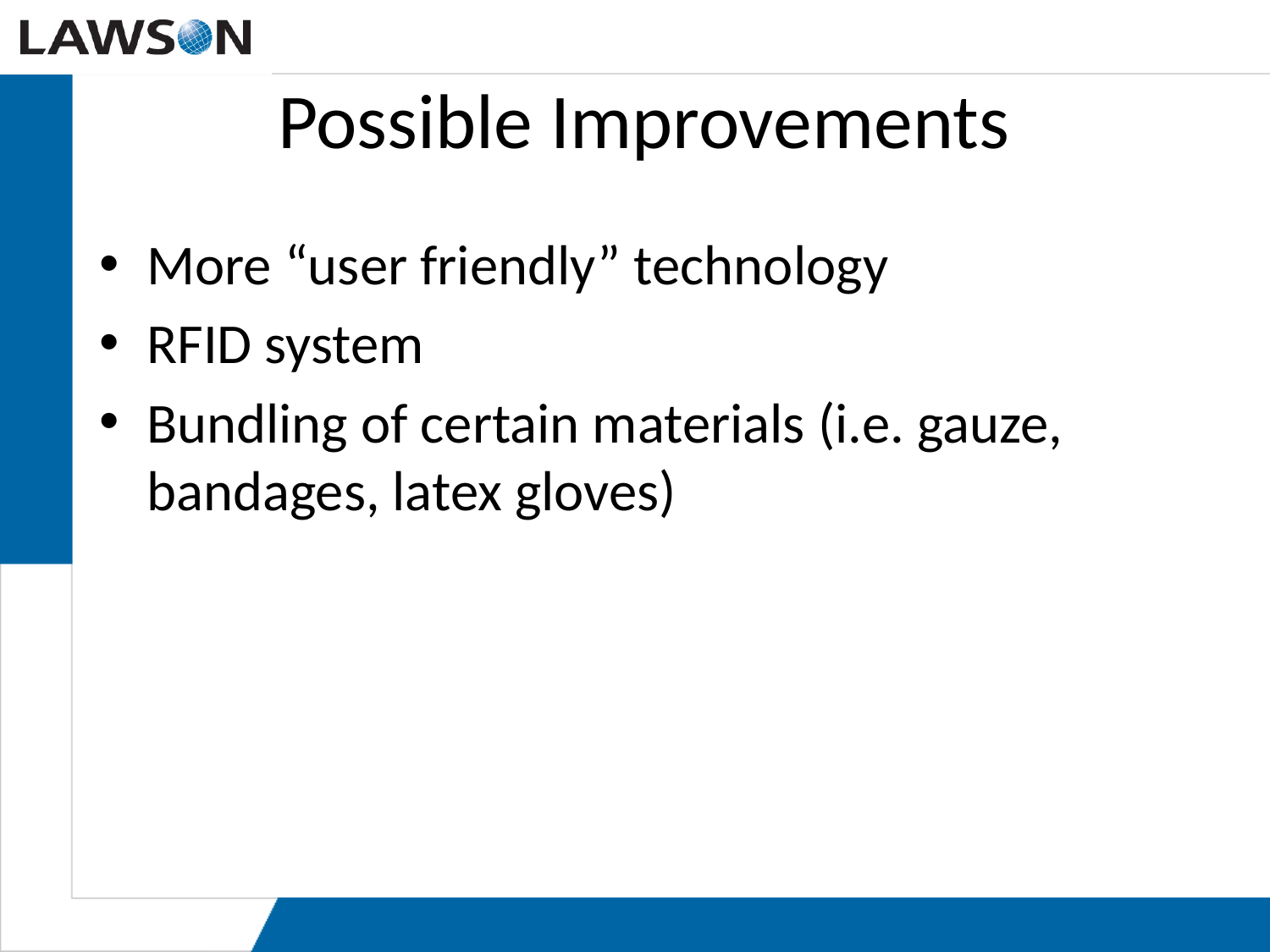

Possible Improvements
More “user friendly” technology
RFID system
Bundling of certain materials (i.e. gauze, bandages, latex gloves)